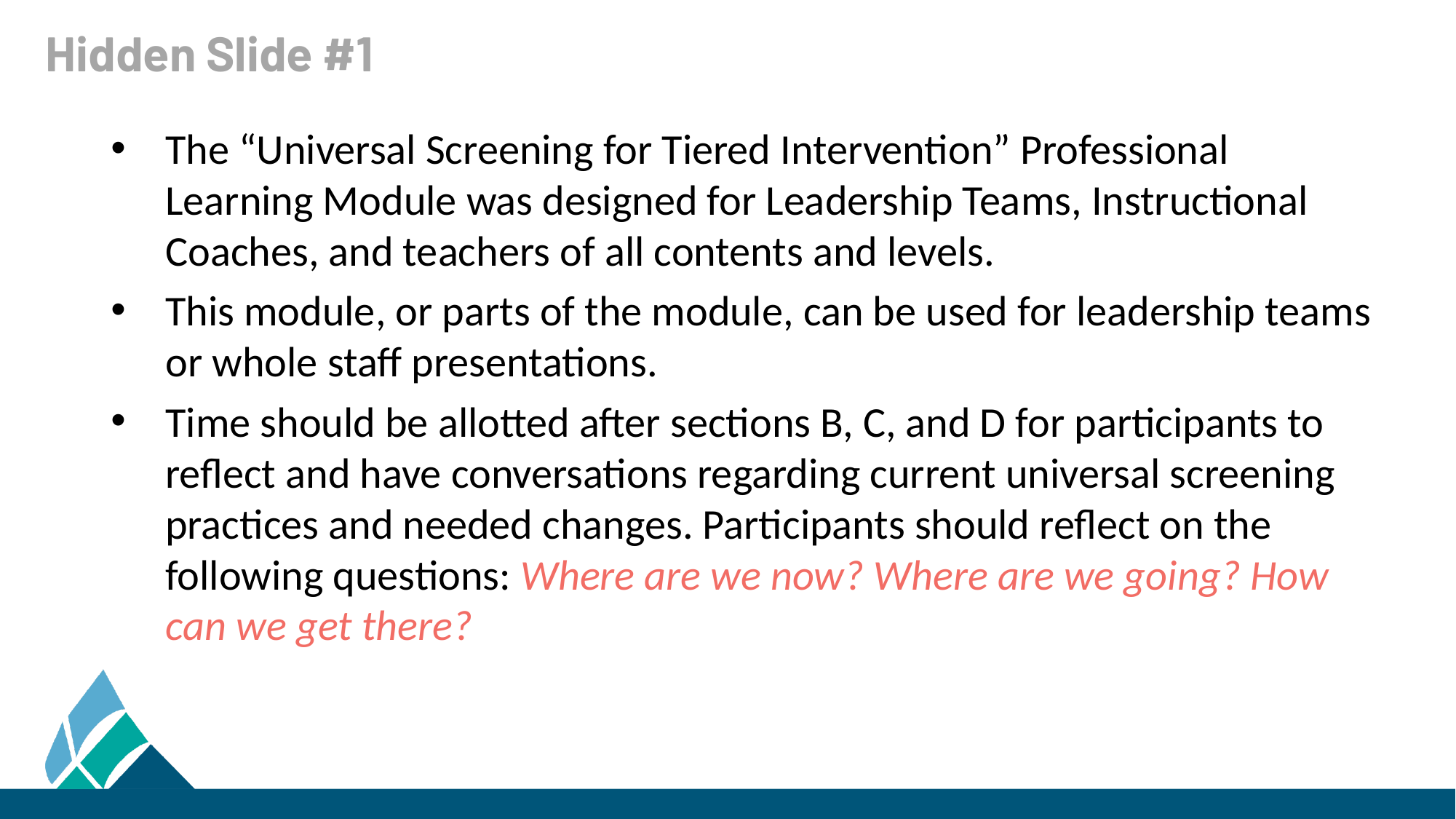

# Hidden Slide #1
The “Universal Screening for Tiered Intervention” Professional Learning Module was designed for Leadership Teams, Instructional Coaches, and teachers of all contents and levels.
This module, or parts of the module, can be used for leadership teams or whole staff presentations.
Time should be allotted after sections B, C, and D for participants to reflect and have conversations regarding current universal screening practices and needed changes. Participants should reflect on the following questions: Where are we now? Where are we going? How can we get there?